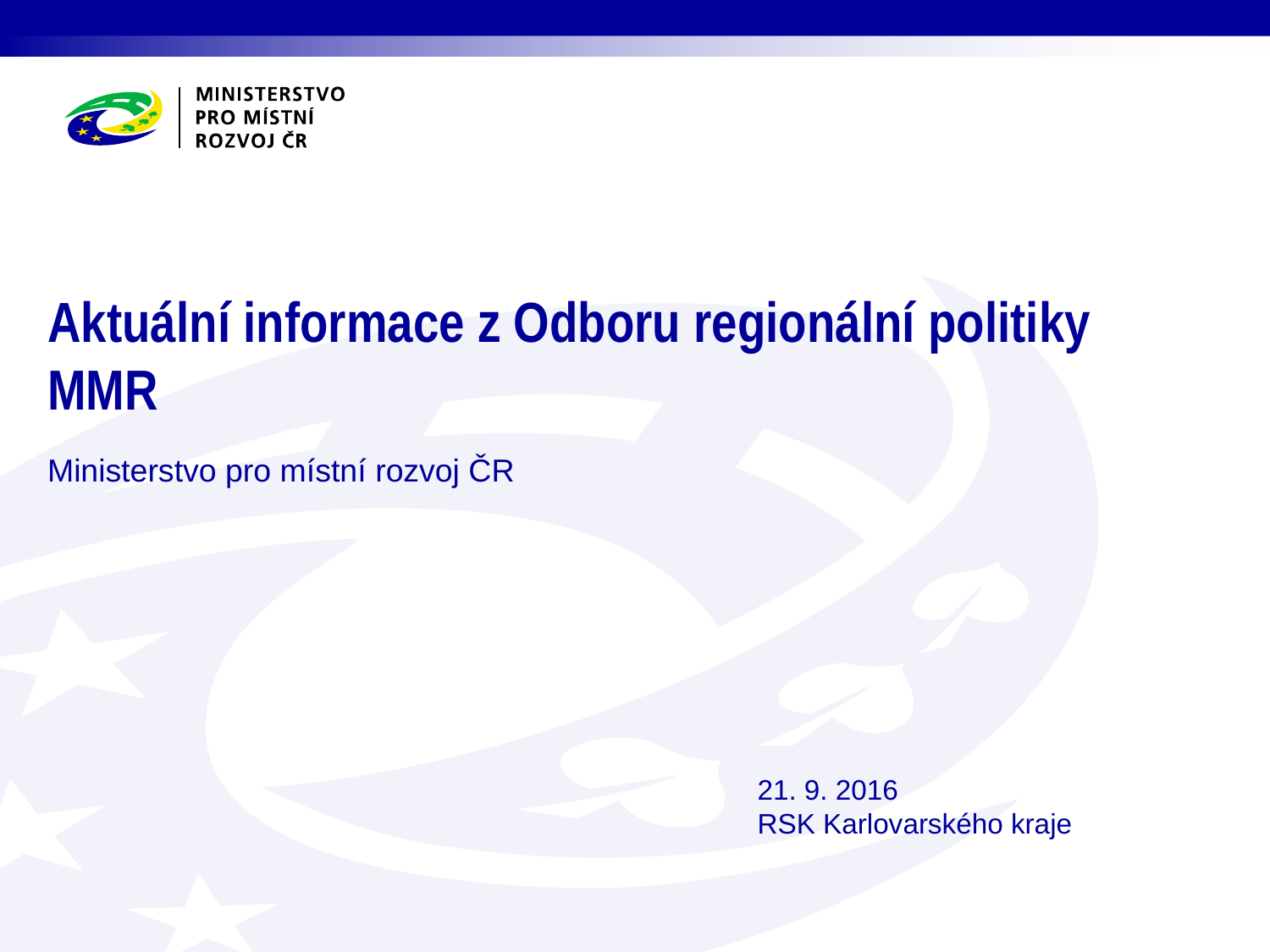

Aktuální informace z Odboru regionální politiky MMR

Ministerstvo pro místní rozvoj ČR

21. 9. 2016
RSK Karlovarského kraje